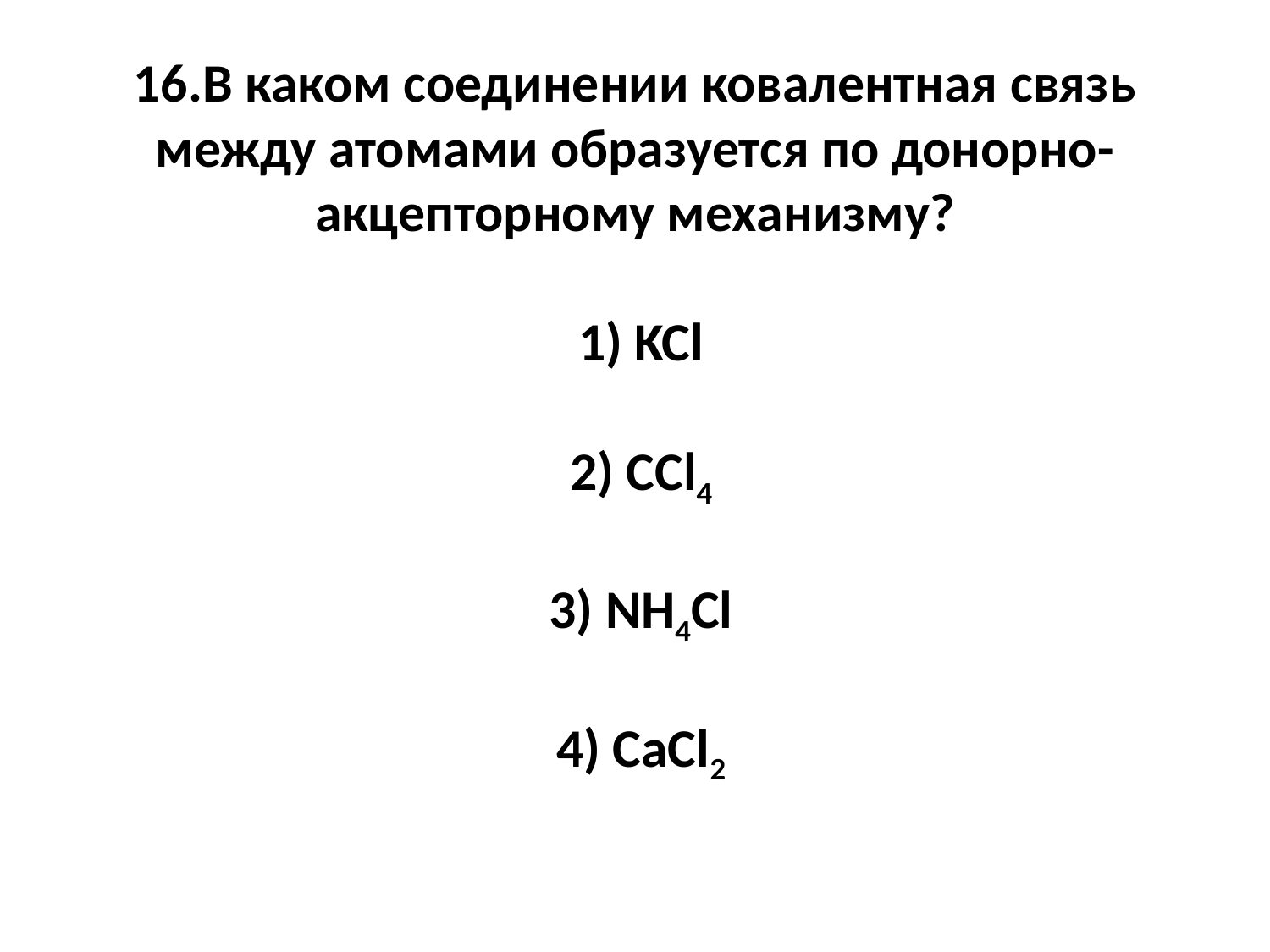

# 16.В каком соединении ковалентная связь между атомами образуется по донорно-акцепторному механизму?     1) KCl     2) CCl4     3) NH4Сl     4) CаСl2